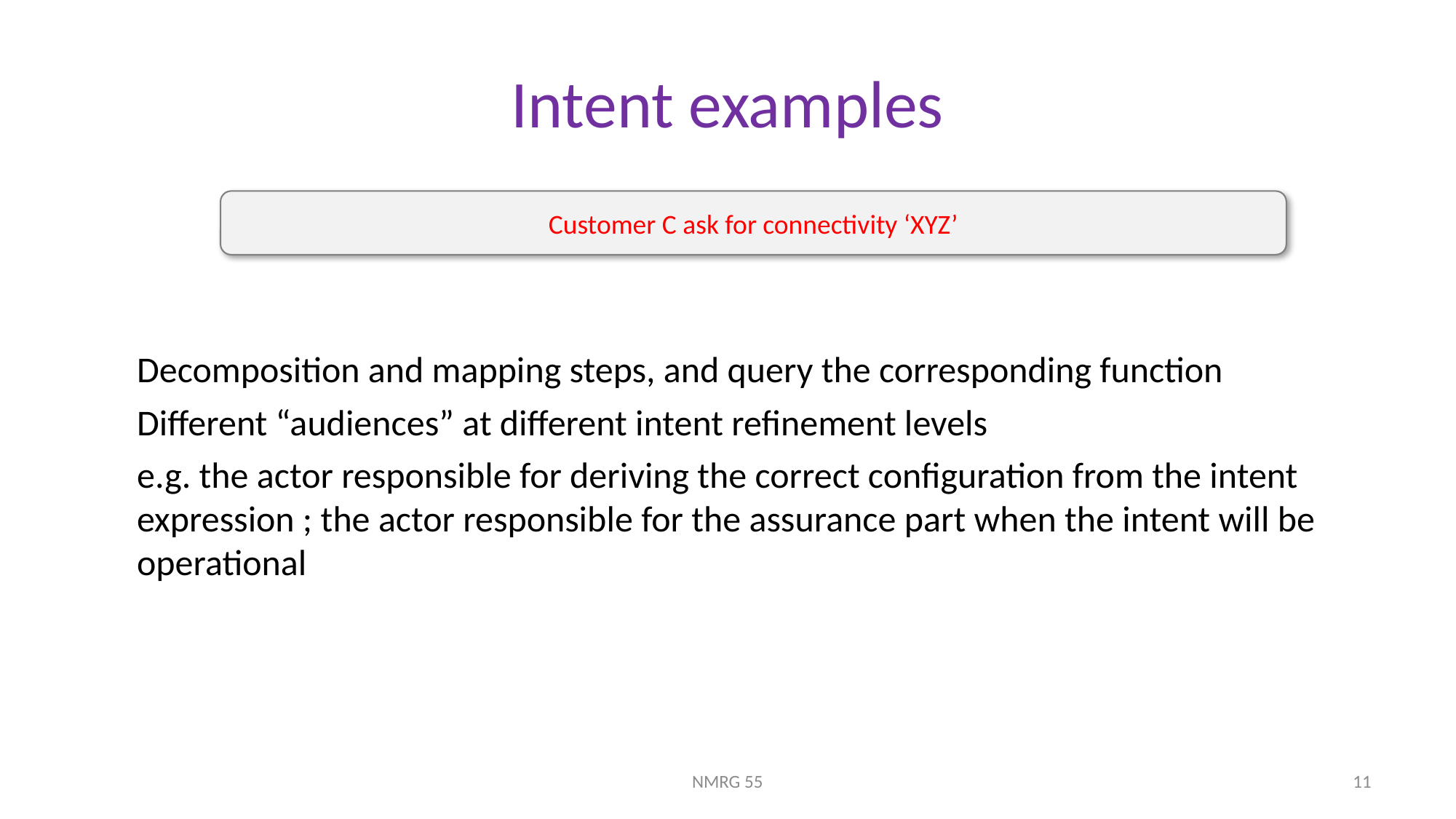

# Intent examples
Customer C ask for connectivity ‘XYZ’
Decomposition and mapping steps, and query the corresponding function
Different “audiences” at different intent refinement levels
e.g. the actor responsible for deriving the correct configuration from the intent expression ; the actor responsible for the assurance part when the intent will be operational

NMRG 55
11